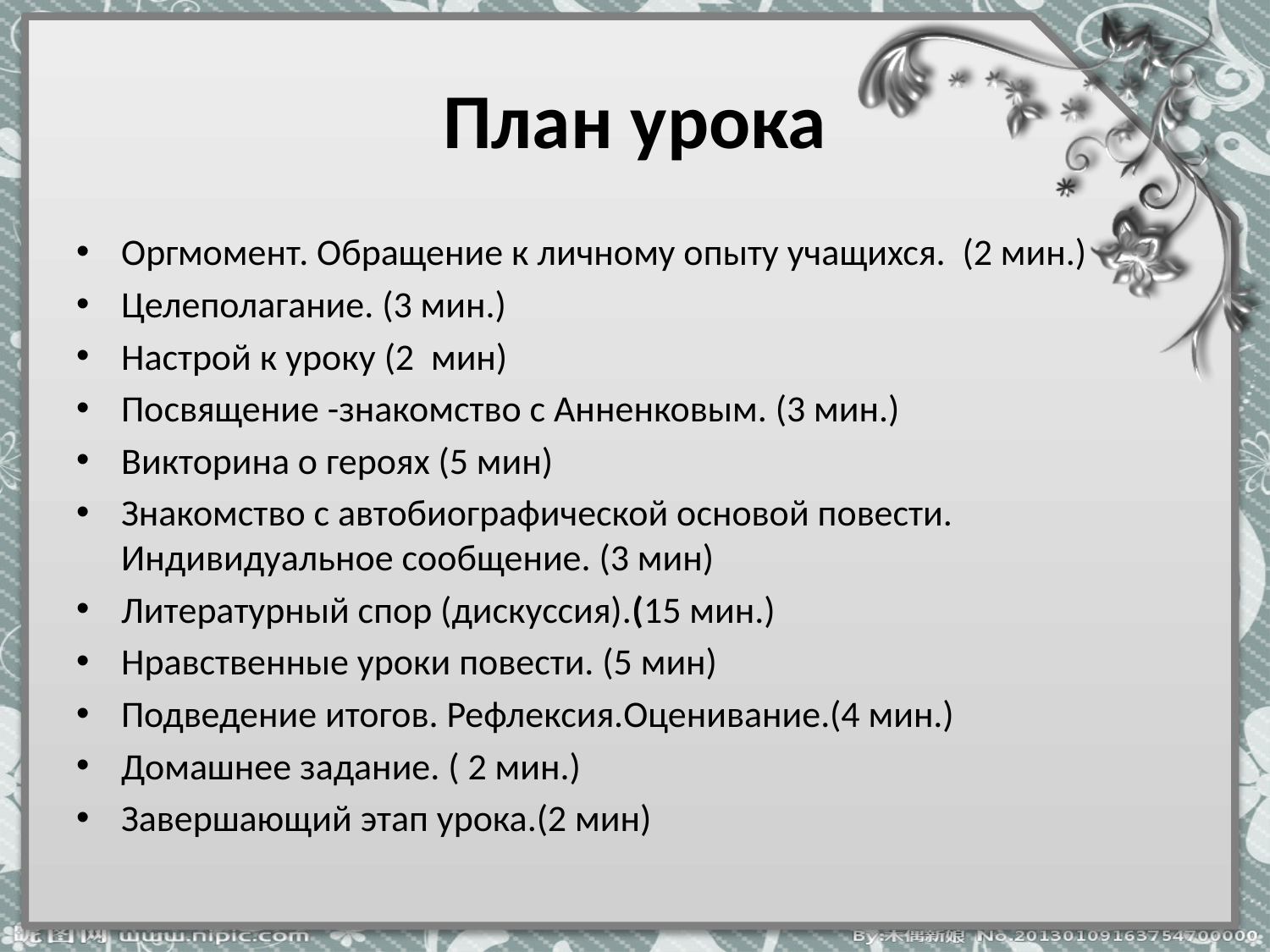

# План урока
Оргмомент. Обращение к личному опыту учащихся.  (2 мин.)
Целеполагание. (3 мин.)
Настрой к уроку (2  мин)
Посвящение -знакомство с Анненковым. (3 мин.)
Викторина о героях (5 мин)
Знакомство с автобиографической основой повести. Индивидуальное сообщение. (3 мин)
Литературный спор (дискуссия).(15 мин.)
Нравственные уроки повести. (5 мин)
Подведение итогов. Рефлексия.Оценивание.(4 мин.)
Домашнее задание. ( 2 мин.)
Завершающий этап урока.(2 мин)